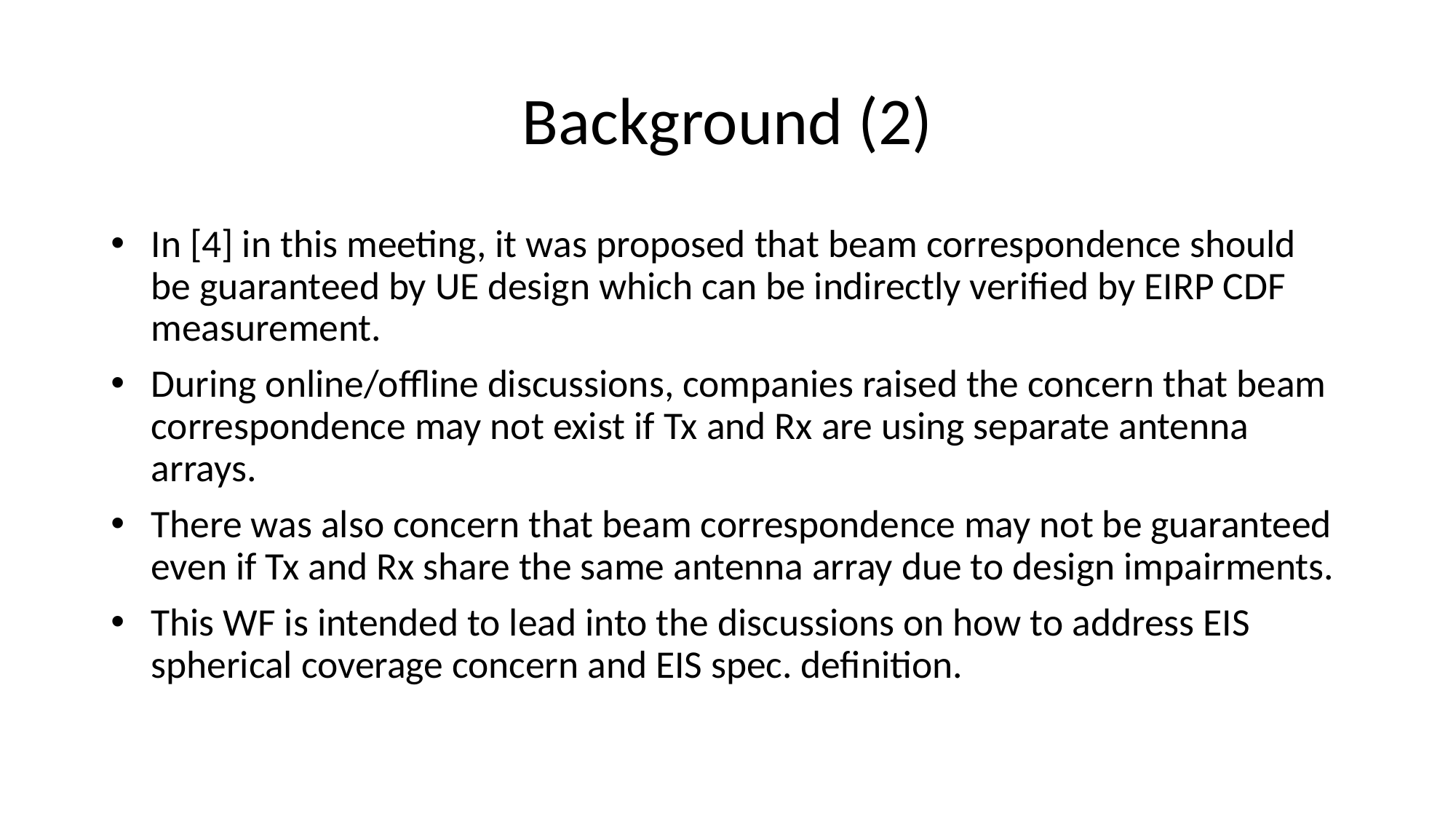

# Background (2)
In [4] in this meeting, it was proposed that beam correspondence should be guaranteed by UE design which can be indirectly verified by EIRP CDF measurement.
During online/offline discussions, companies raised the concern that beam correspondence may not exist if Tx and Rx are using separate antenna arrays.
There was also concern that beam correspondence may not be guaranteed even if Tx and Rx share the same antenna array due to design impairments.
This WF is intended to lead into the discussions on how to address EIS spherical coverage concern and EIS spec. definition.